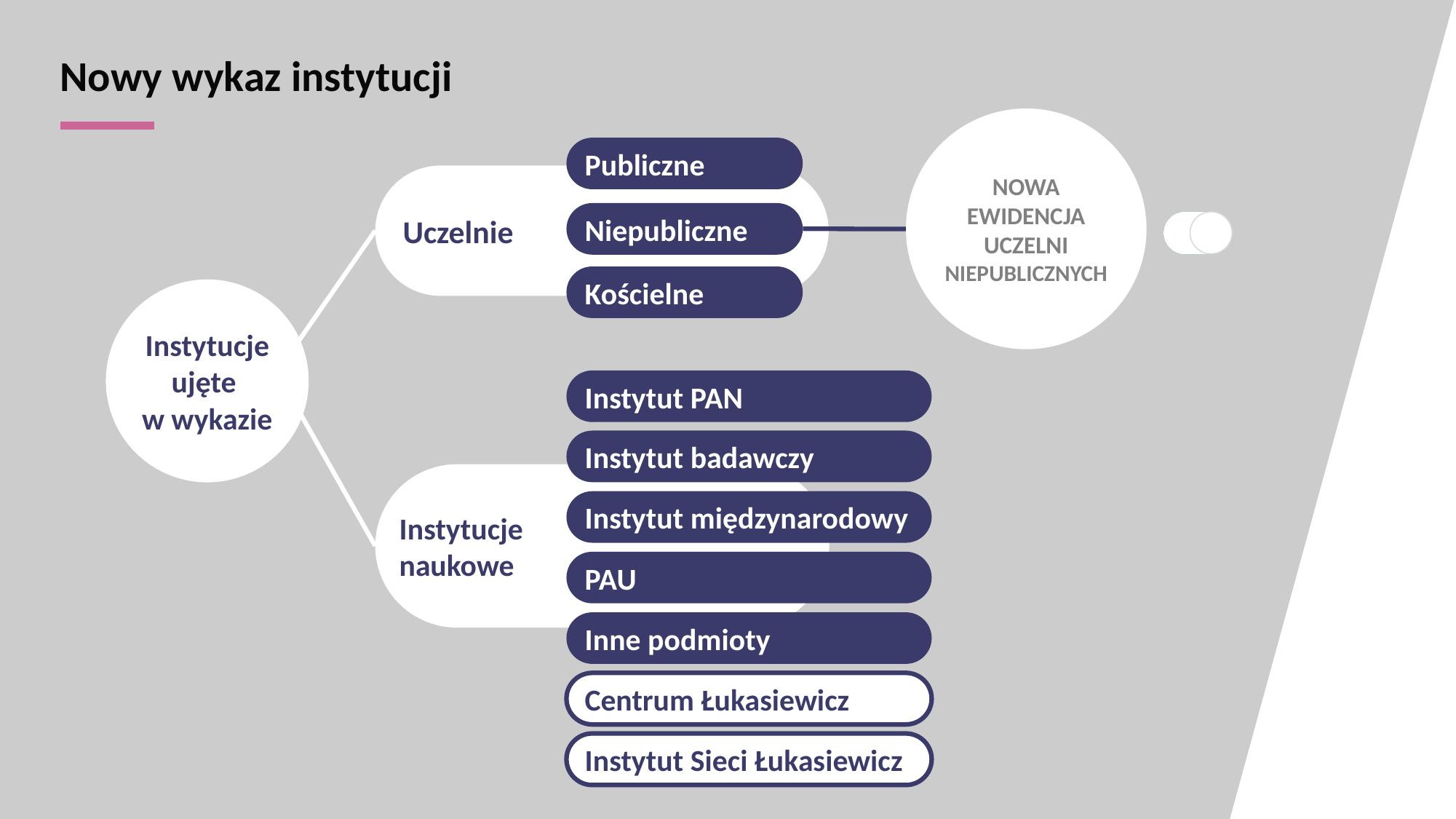

# Nowy wykaz instytucji
NOWA EWIDENCJA UCZELNI NIEPUBLICZNYCH
Rejestr uczelni niepublicznych
Publiczne
Uczelnie
Niepubliczne

Kościelne
Instytucje ujęte
w wykazie
Instytut PAN
Instytut badawczy
Instytucje
naukowe
Instytut międzynarodowy
PAU
Inne podmioty
Centrum Łukasiewicz
Instytut Sieci Łukasiewicz